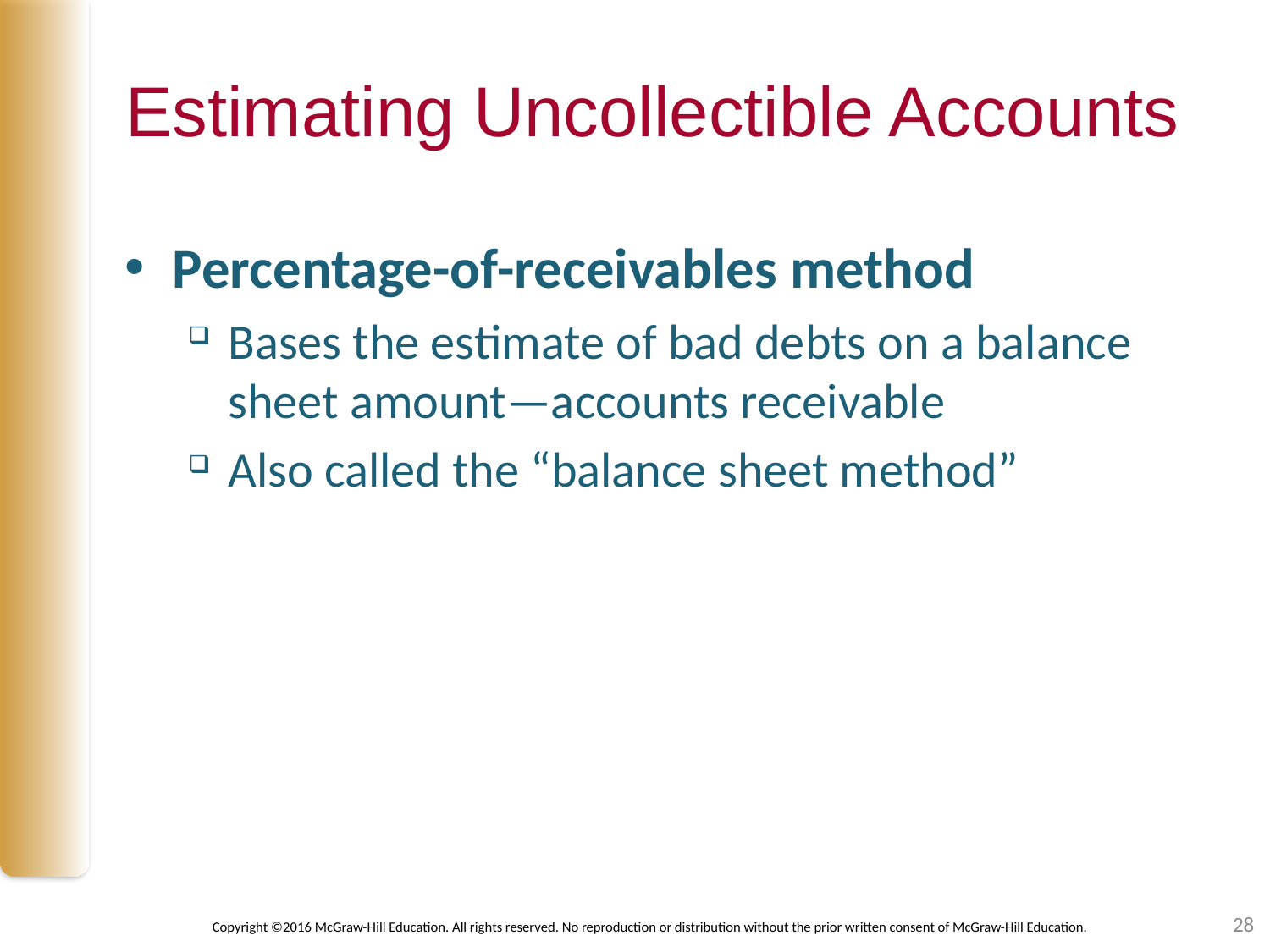

# Estimating Uncollectible Accounts
Percentage-of-receivables method
Bases the estimate of bad debts on a balance sheet amount—accounts receivable
Also called the “balance sheet method”
28
Copyright ©2016 McGraw-Hill Education. All rights reserved. No reproduction or distribution without the prior written consent of McGraw-Hill Education.